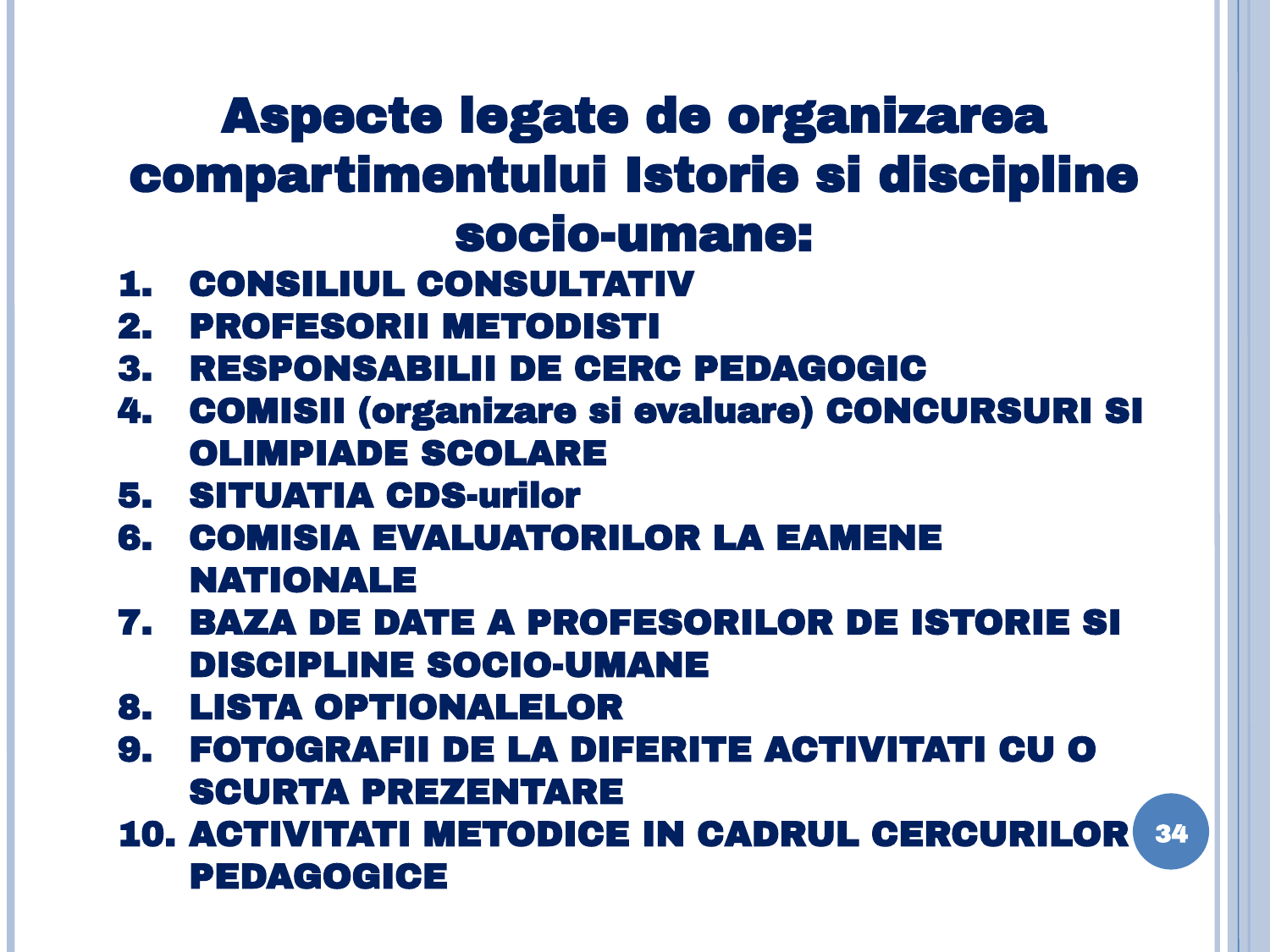

Aspecte legate de organizarea compartimentului Istorie si discipline socio-umane:
CONSILIUL CONSULTATIV
PROFESORII METODISTI
RESPONSABILII DE CERC PEDAGOGIC
COMISII (organizare si evaluare) CONCURSURI SI OLIMPIADE SCOLARE
SITUATIA CDS-urilor
COMISIA EVALUATORILOR LA EAMENE NATIONALE
BAZA DE DATE A PROFESORILOR DE ISTORIE SI DISCIPLINE SOCIO-UMANE
LISTA OPTIONALELOR
FOTOGRAFII DE LA DIFERITE ACTIVITATI CU O SCURTA PREZENTARE
ACTIVITATI METODICE IN CADRUL CERCURILOR PEDAGOGICE

34